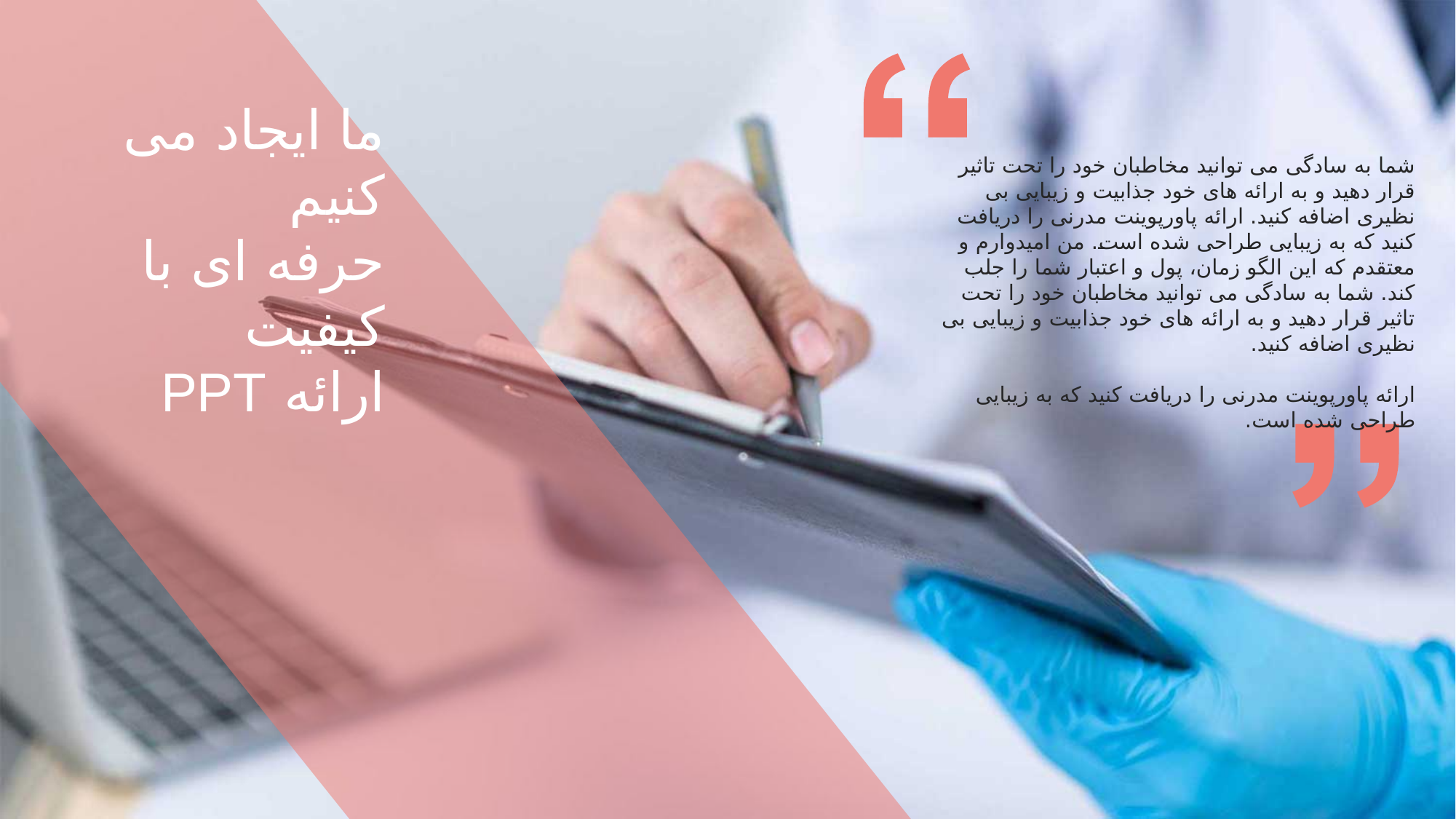

شما به سادگی می توانید مخاطبان خود را تحت تاثیر قرار دهید و به ارائه های خود جذابیت و زیبایی بی نظیری اضافه کنید. ارائه پاورپوینت مدرنی را دریافت کنید که به زیبایی طراحی شده است. من امیدوارم و معتقدم که این الگو زمان، پول و اعتبار شما را جلب کند. شما به سادگی می توانید مخاطبان خود را تحت تاثیر قرار دهید و به ارائه های خود جذابیت و زیبایی بی نظیری اضافه کنید.

ارائه پاورپوینت مدرنی را دریافت کنید که به زیبایی طراحی شده است.

ما ایجاد می کنیم
حرفه ای با کیفیت
ارائه PPT